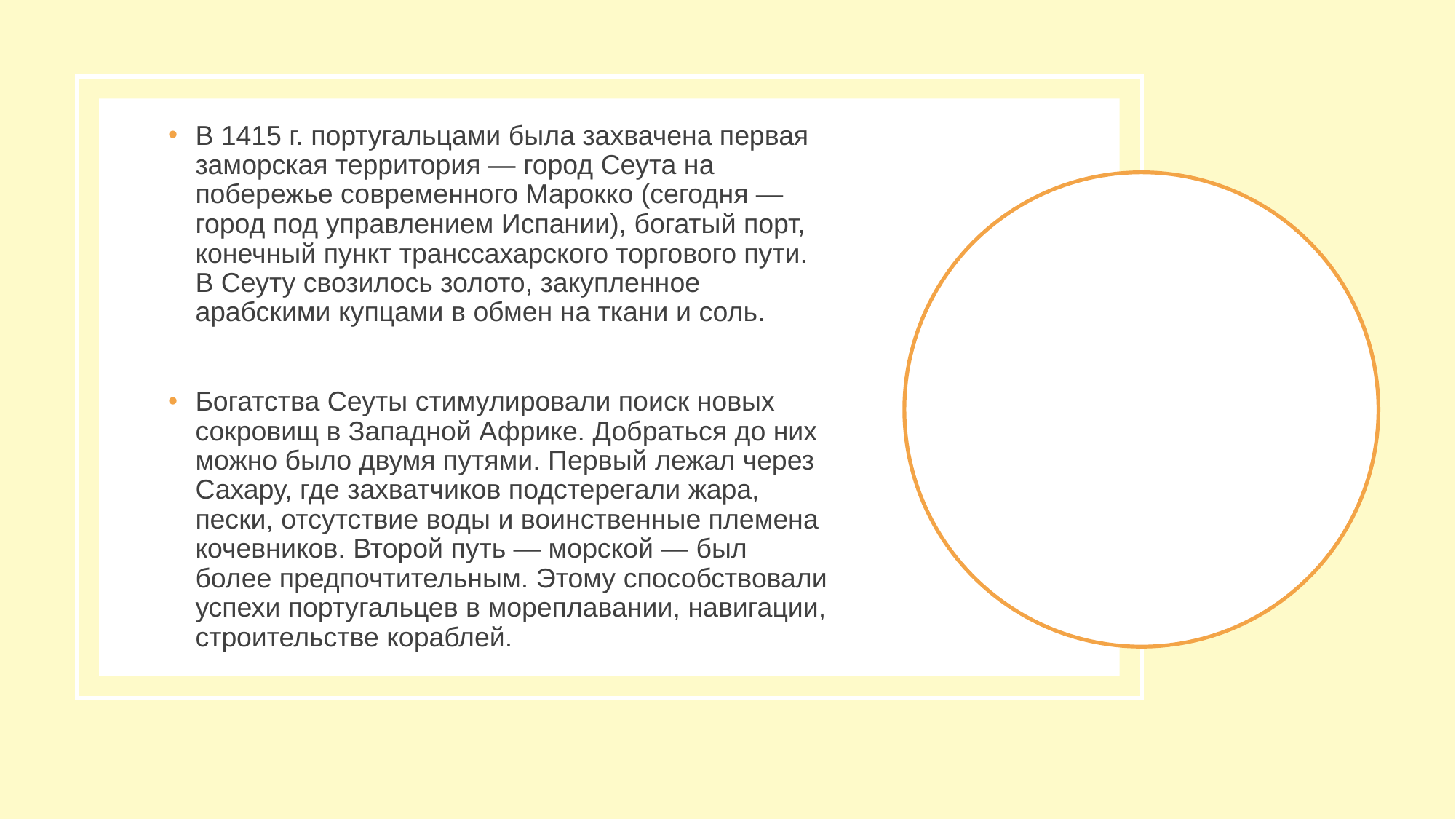

В 1415 г. португальцами была захвачена первая заморская территория — город Сеута на побережье современного Марокко (сегодня — город под управлением Испании), богатый порт, конечный пункт транссахарского торгового пути. В Сеуту свозилось золото, закупленное арабскими купцами в обмен на ткани и соль.

Богатства Сеуты стимулировали поиск новых сокровищ в Западной Африке. Добраться до них можно было двумя путями. Первый лежал через Сахару, где захватчиков подстерегали жара, пески, отсутствие воды и воинственные племена кочевников. Второй путь — морской — был более предпочтительным. Этому способствовали успехи португальцев в мореплавании, навигации, строительстве кораблей.

#